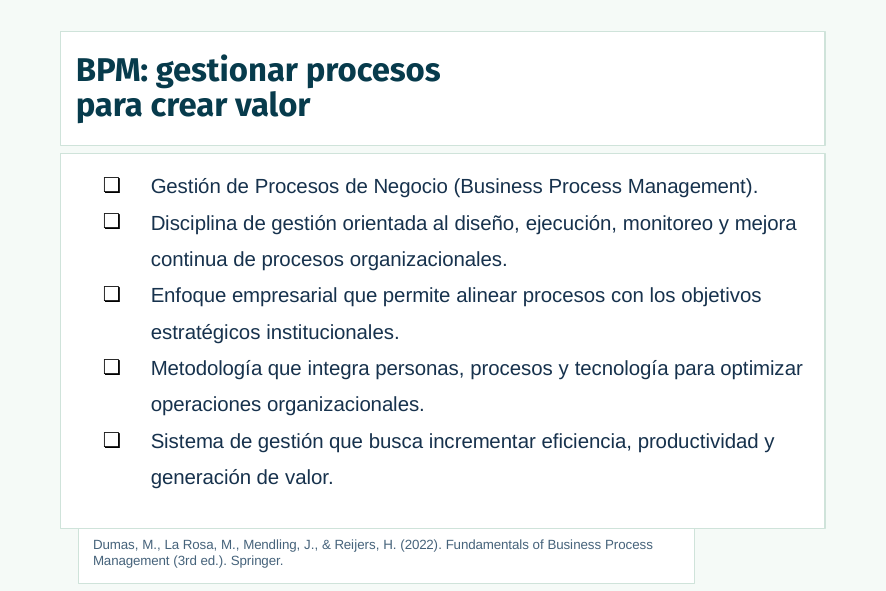

# BPM: gestionar procesos
para crear valor
Gestión de Procesos de Negocio (Business Process Management).
Disciplina de gestión orientada al diseño, ejecución, monitoreo y mejora continua de procesos organizacionales.
Enfoque empresarial que permite alinear procesos con los objetivos estratégicos institucionales.
Metodología que integra personas, procesos y tecnología para optimizar operaciones organizacionales.
Sistema de gestión que busca incrementar eficiencia, productividad y generación de valor.
Dumas, M., La Rosa, M., Mendling, J., & Reijers, H. (2022). Fundamentals of Business Process Management (3rd ed.). Springer.